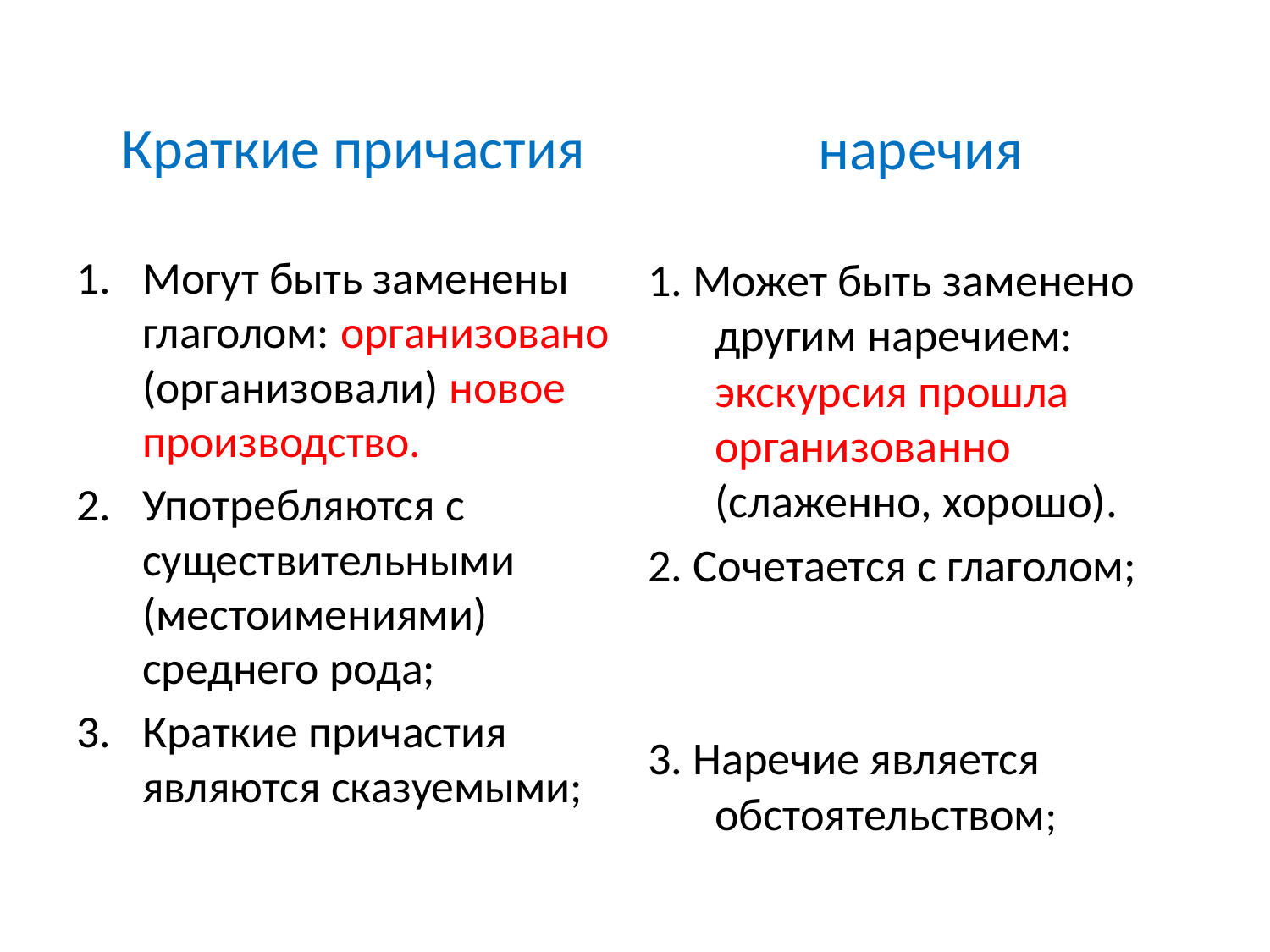

#

  Краткие причастия

Могут быть заменены глаголом: организовано (организовали) новое производство.
Употребляются с существительными (местоимениями) среднего рода;
Краткие причастия являются сказуемыми;

наречия

1. Может быть заменено другим наречием: экскурсия прошла организованно (слаженно, хорошо).
2. Сочетается с глаголом;

3. Наречие является обстоятельством;